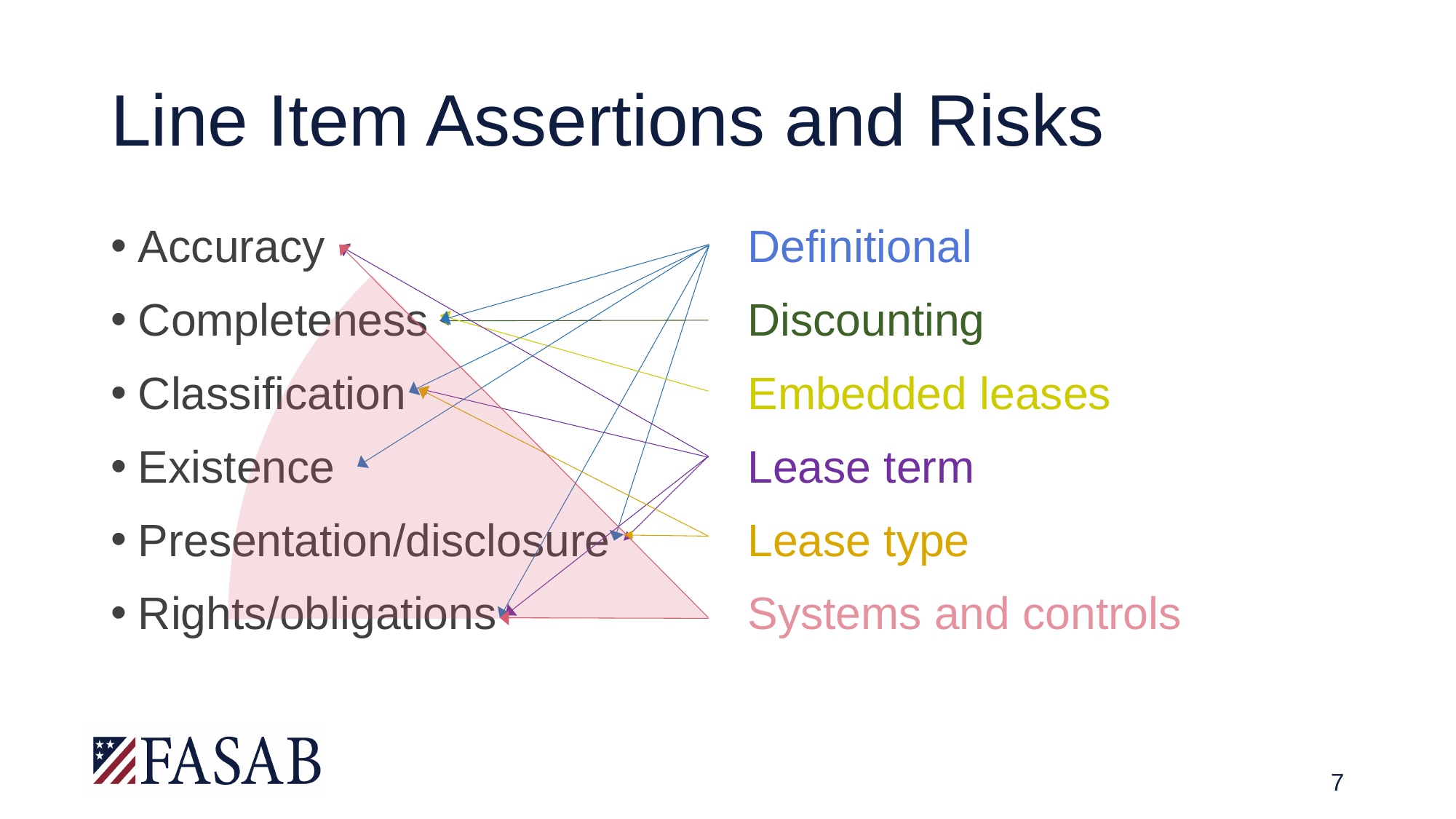

# Line Item Assertions and Risks

Accuracy
Completeness
Classification
Existence
Presentation/disclosure
Rights/obligations
Definitional
Discounting
Embedded leases
Lease term
Lease type
Systems and controls
7